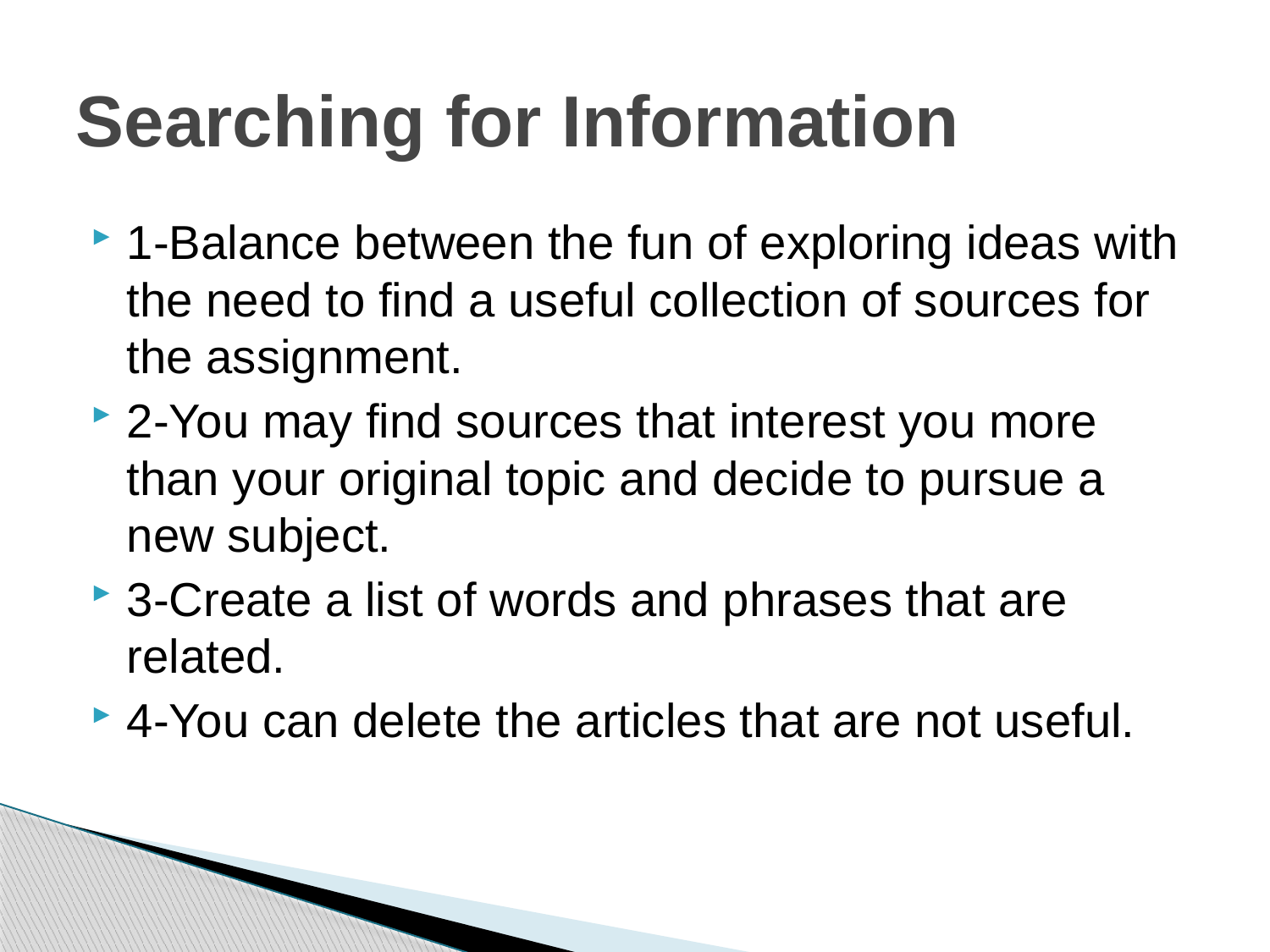

# Searching for Information
1-Balance between the fun of exploring ideas with the need to find a useful collection of sources for the assignment.
2-You may find sources that interest you more than your original topic and decide to pursue a new subject.
3-Create a list of words and phrases that are related.
4-You can delete the articles that are not useful.